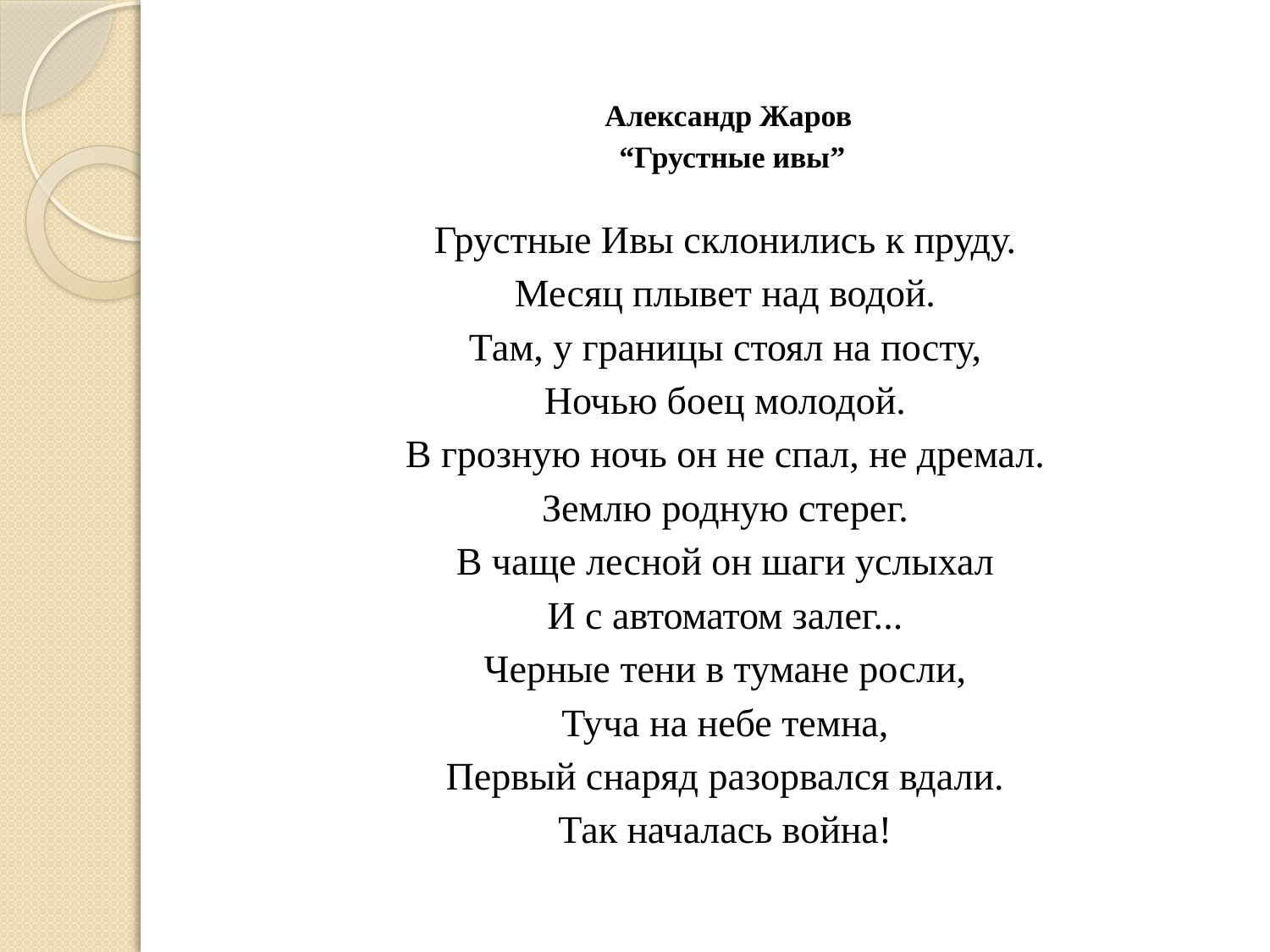

# Александр Жаров  “Грустные ивы”
Грустные Ивы склонились к пруду.
Месяц плывет над водой.
Там, у границы стоял на посту,
Ночью боец молодой.
В грозную ночь он не спал, не дремал.
Землю родную стерег.
В чаще лесной он шаги услыхал
И с автоматом залег...
Черные тени в тумане росли,
Туча на небе темна,
Первый снаряд разорвался вдали.
Так началась война!